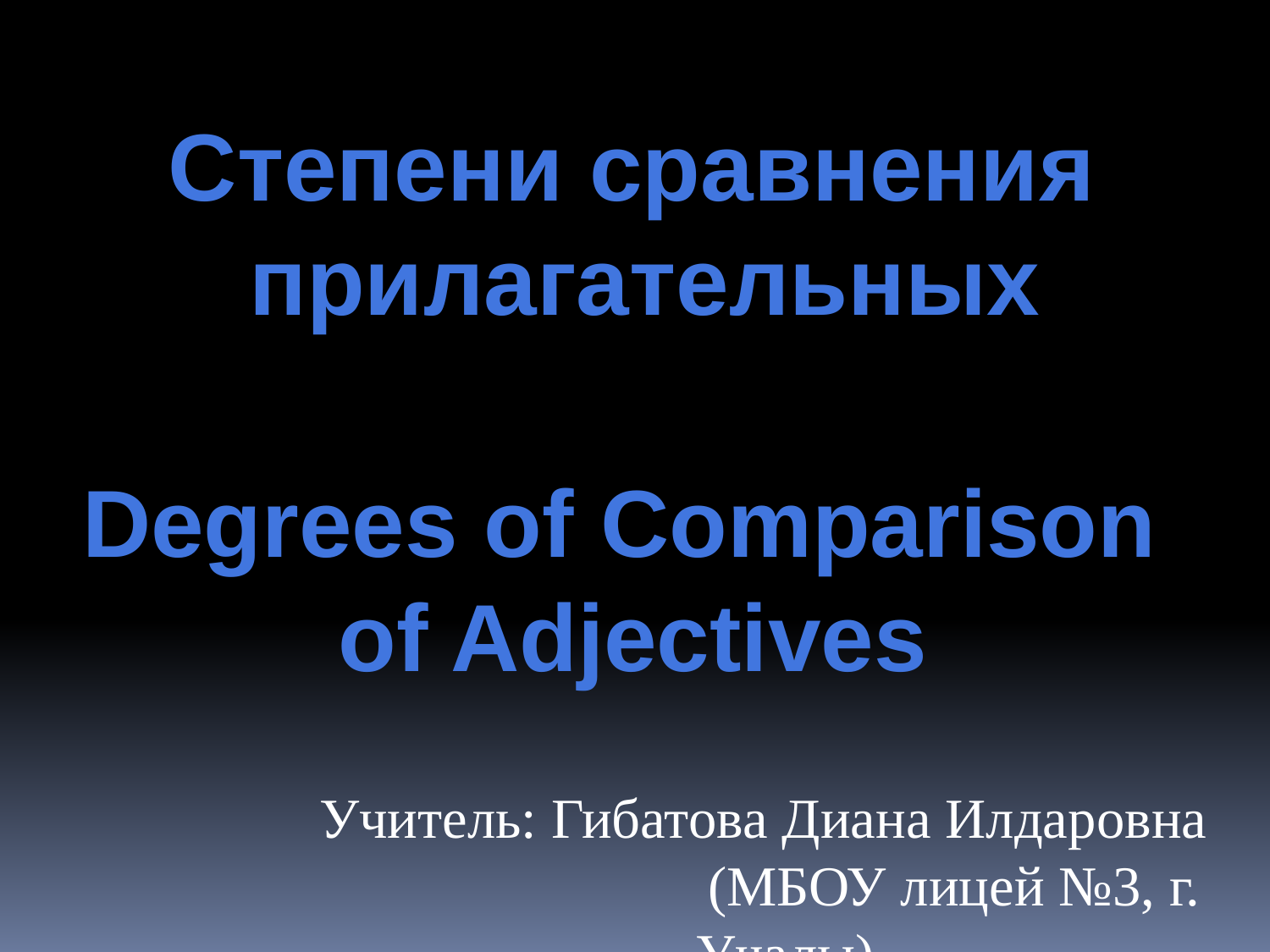

Степени сравнения
прилагательных
Degrees of Comparison
of Adjectives
Учитель: Гибатова Диана Илдаровна                            (МБОУ лицей №3, г. Учалы)